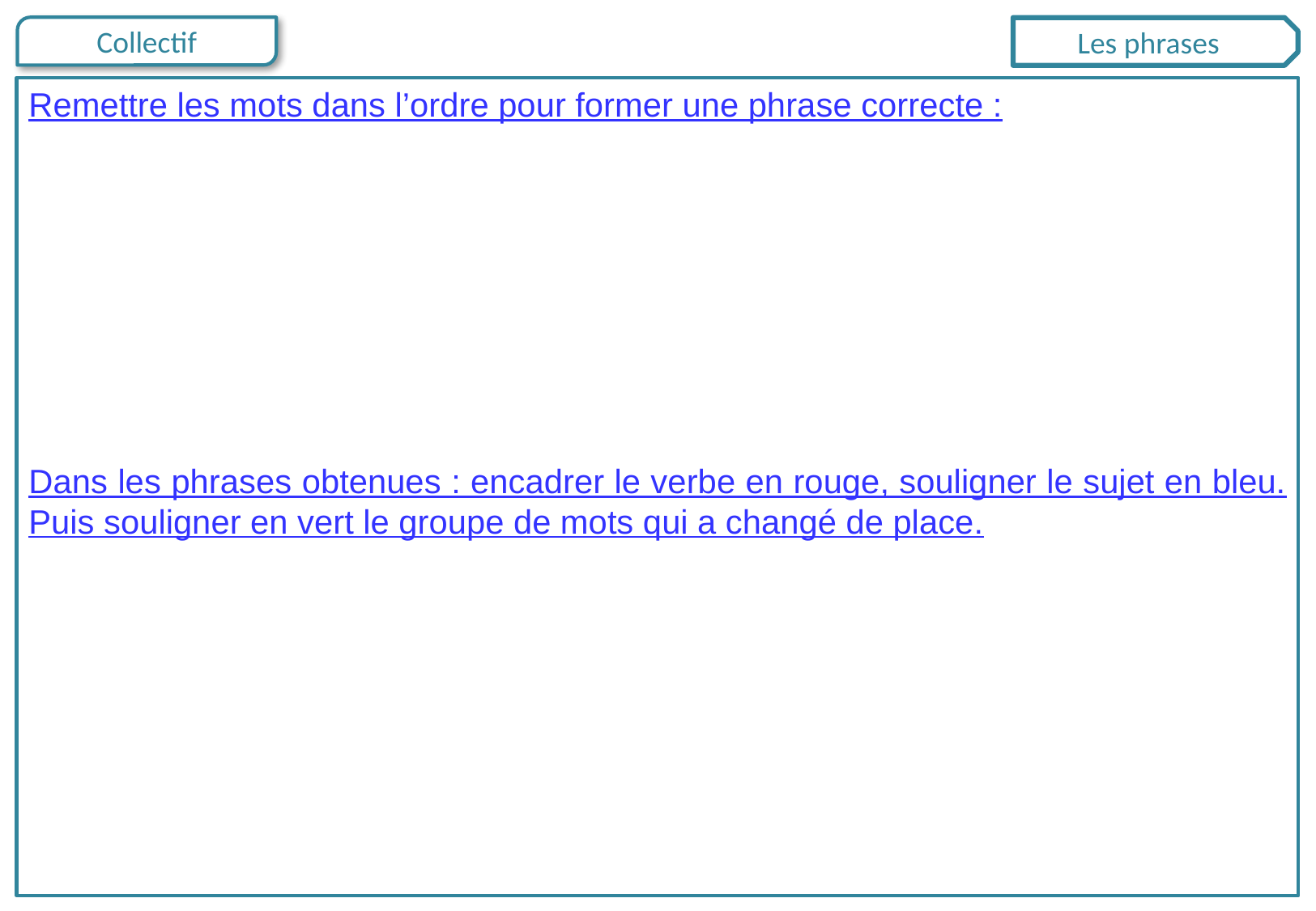

Les phrases
Remettre les mots dans l’ordre pour former une phrase correcte :

Dans les phrases obtenues : encadrer le verbe en rouge, souligner le sujet en bleu. Puis souligner en vert le groupe de mots qui a changé de place.